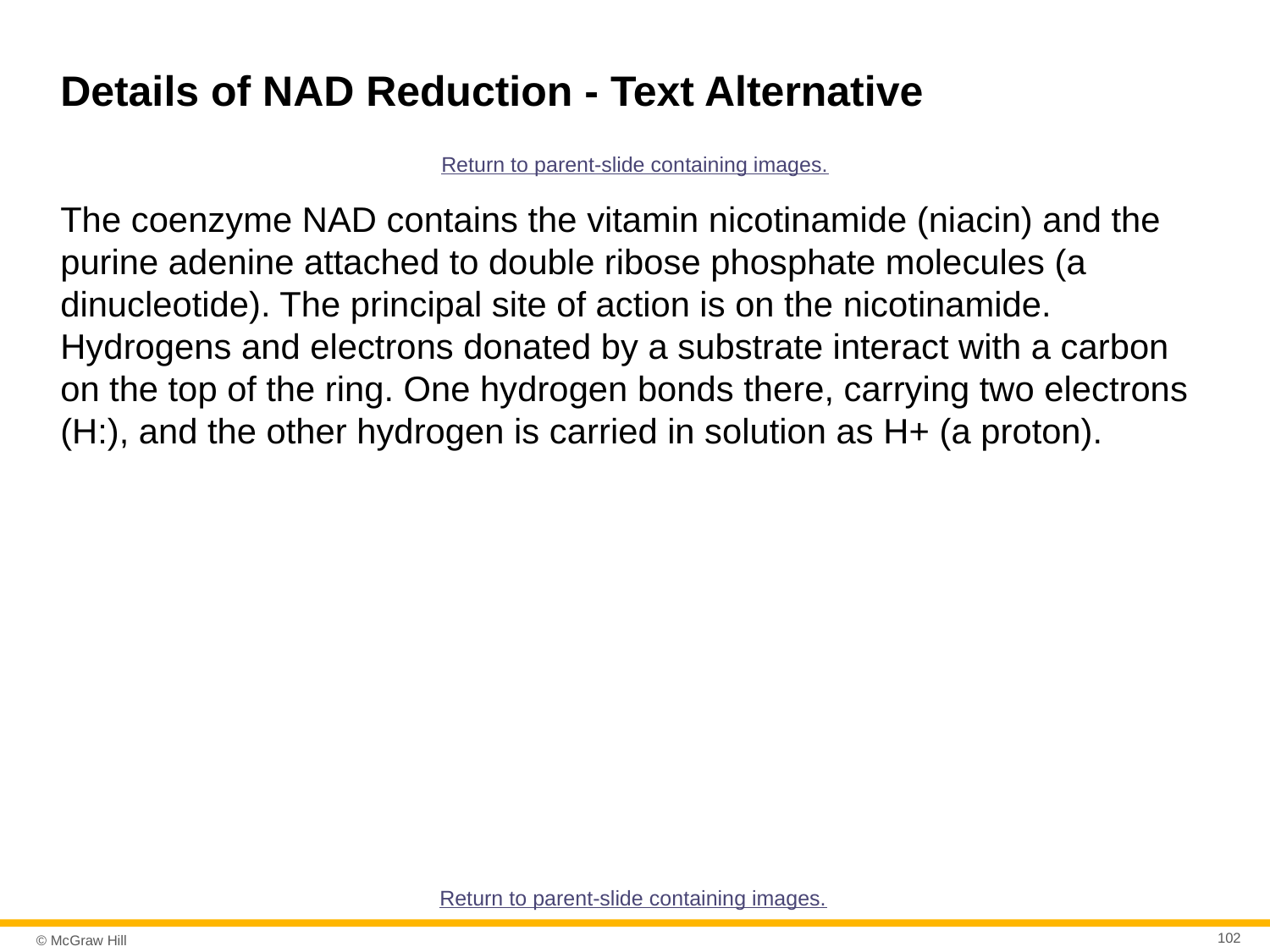

# Details of NAD Reduction - Text Alternative
Return to parent-slide containing images.
The coenzyme NAD contains the vitamin nicotinamide (niacin) and the purine adenine attached to double ribose phosphate molecules (a dinucleotide). The principal site of action is on the nicotinamide. Hydrogens and electrons donated by a substrate interact with a carbon on the top of the ring. One hydrogen bonds there, carrying two electrons (H:), and the other hydrogen is carried in solution as H+ (a proton).
Return to parent-slide containing images.